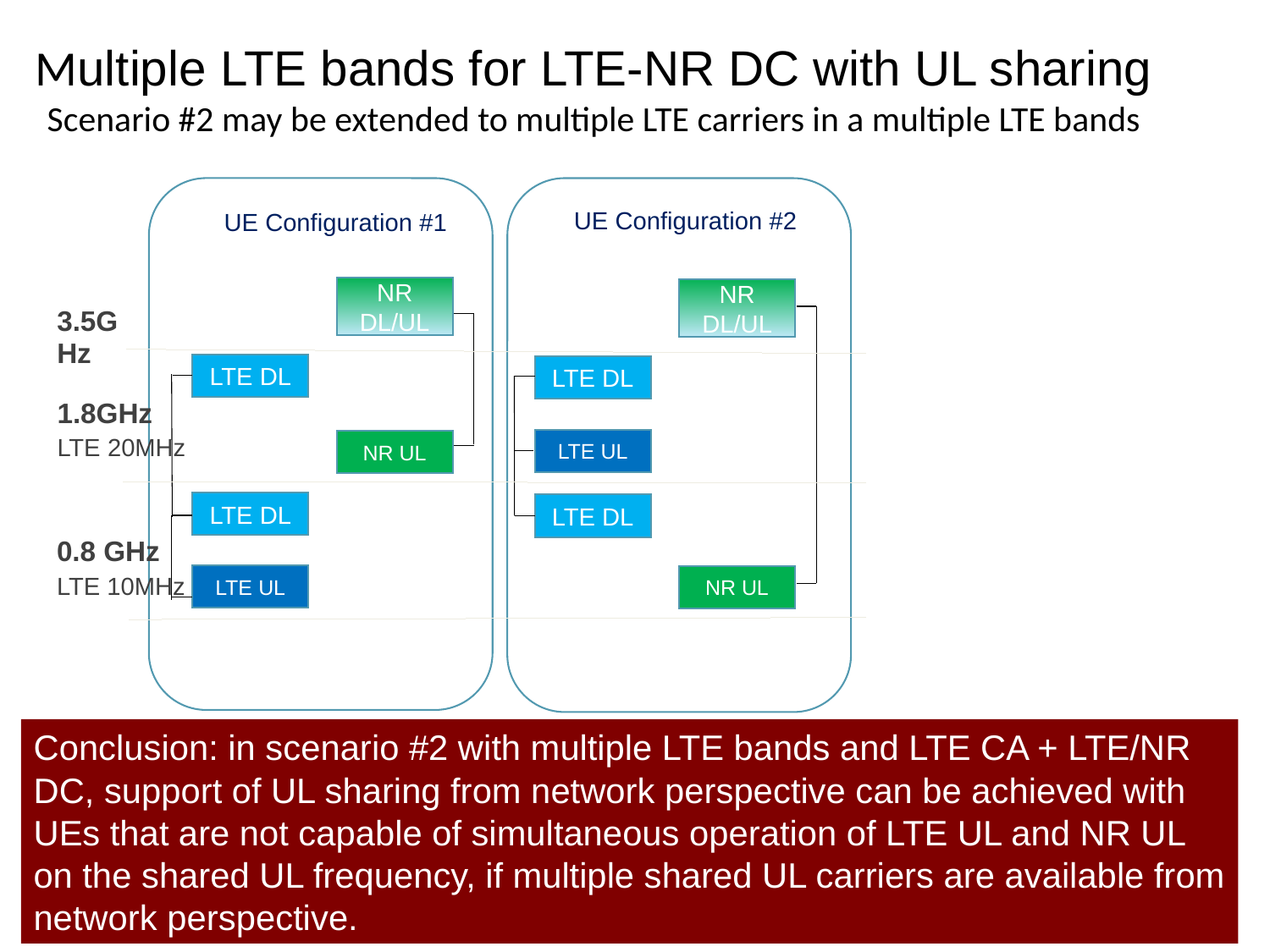

# Multiple LTE bands for LTE-NR DC with UL sharing Scenario #2 may be extended to multiple LTE carriers in a multiple LTE bands

UE Configuration #2
UE Configuration #1
NR DL/UL
NR DL/UL
3.5GHz
LTE DL
LTE DL
1.8GHz
LTE 20MHz
LTE UL
NR UL
LTE DL
LTE DL
0.8 GHz
LTE 10MHz
LTE UL
NR UL
Conclusion: in scenario #2 with multiple LTE bands and LTE CA + LTE/NR DC, support of UL sharing from network perspective can be achieved with UEs that are not capable of simultaneous operation of LTE UL and NR UL on the shared UL frequency, if multiple shared UL carriers are available from network perspective.